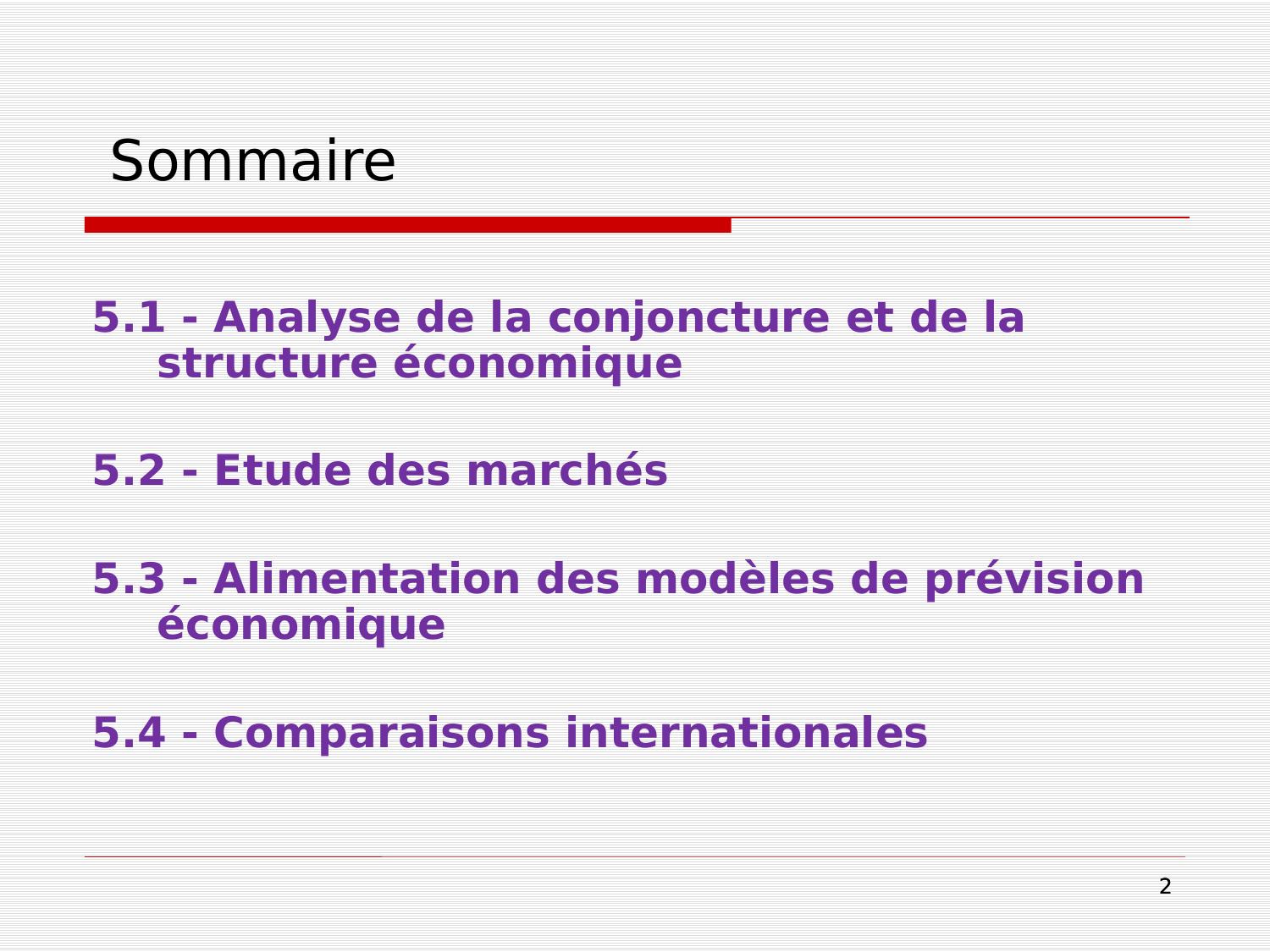

# Sommaire

5.1 - Analyse de la conjoncture et de la structure économique

5.2 - Etude des marchés

5.3 - Alimentation des modèles de prévision économique

5.4 - Comparaisons internationales

2
2